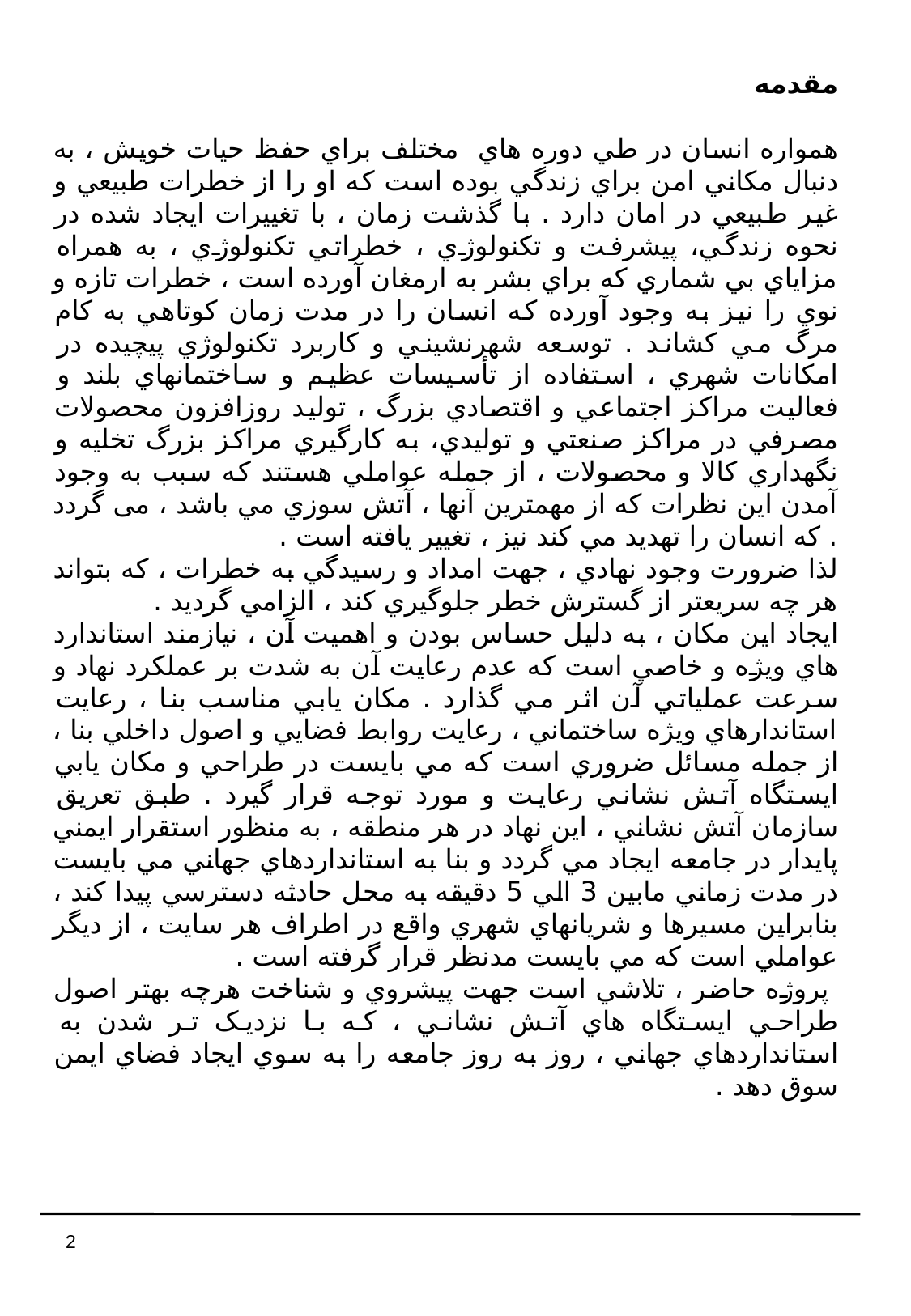

مقدمه

همواره انسان در طي دوره هاي  مختلف براي حفظ حيات خويش ، به دنبال مکاني امن براي زندگي بوده است که او را از خطرات طبيعي و غير طبيعي در امان دارد . با گذشت زمان ، با تغييرات ايجاد شده در نحوه زندگي، پيشرفت و تکنولوژي ، خطراتي تکنولوژي ، به همراه مزاياي بي شماري که براي بشر به ارمغان آورده است ، خطرات تازه و نوي را نيز به وجود آورده که انسان را در مدت زمان کوتاهي به کام مرگ مي کشاند . توسعه شهرنشيني و کاربرد تکنولوژي پيچيده در امکانات شهري ، استفاده از تأسيسات عظيم و ساختمانهاي بلند و فعاليت مراکز اجتماعي و اقتصادي بزرگ ، توليد روزافزون محصولات مصرفي در مراکز صنعتي و توليدي، به کارگيري مراکز بزرگ تخليه و نگهداري کالا و محصولات ، از جمله عواملي هستند که سبب به وجود آمدن اين نظرات که از مهمترين آنها ، آتش سوزي مي باشد ، می گردد . که انسان را تهديد مي کند نيز ، تغيير يافته است .
لذا ضرورت وجود نهادي ، جهت امداد و رسيدگي به خطرات ، که بتواند هر چه سريعتر از گسترش خطر جلوگيري کند ، الزامي گرديد .
ايجاد اين مکان ، به دليل حساس بودن و اهميت آن ، نيازمند استاندارد هاي ويژه و خاصي است که عدم رعايت آن به شدت بر عملکرد نهاد و سرعت عملياتي آن اثر مي گذارد . مکان يابي مناسب بنا ، رعايت استاندارهاي ويژه ساختماني ، رعايت روابط فضايي و اصول داخلي بنا ، از جمله مسائل ضروري است که مي بايست در طراحي و مکان يابي ايستگاه آتش نشاني رعايت و مورد توجه قرار گيرد . طبق تعريق سازمان آتش نشاني ، اين نهاد در هر منطقه ، به منظور استقرار ايمني پايدار در جامعه ايجاد مي گردد و بنا به استانداردهاي جهاني مي بايست در مدت زماني مابين 3 الي 5 دقيقه به محل حادثه دسترسي پيدا کند ، بنابراين مسيرها و شريانهاي شهري واقع در اطراف هر سايت ، از ديگر عواملي است که مي بايست مدنظر قرار گرفته است .
 پروژه حاضر ، تلاشي است جهت پيشروي و شناخت هرچه بهتر اصول طراحي ايستگاه هاي آتش نشاني ، که با نزديک تر شدن به استانداردهاي جهاني ، روز به روز جامعه را به سوي ايجاد فضاي ايمن سوق دهد .

2